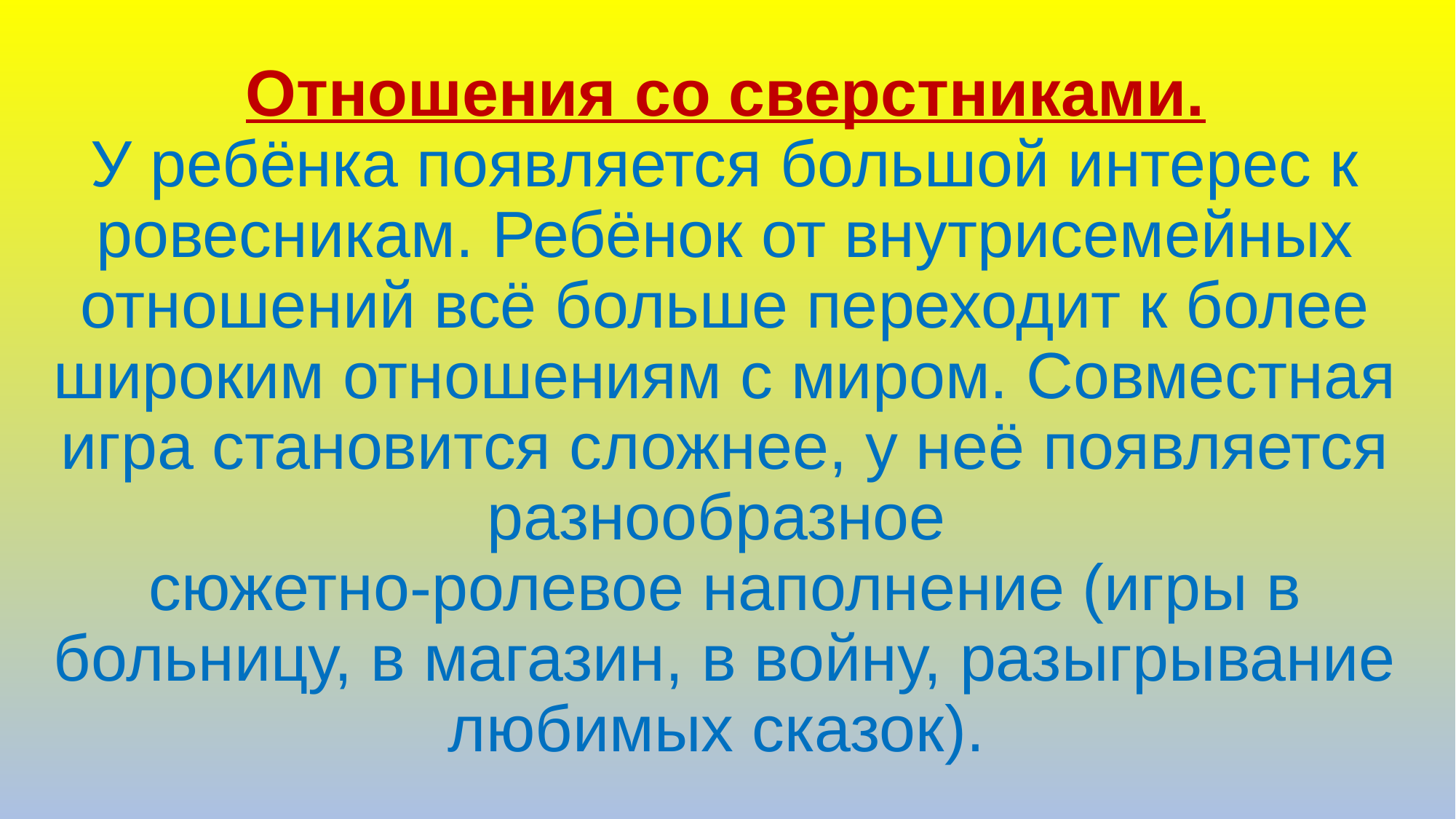

# Отношения со сверстниками. У ребёнка появляется большой интерес к ровесникам. Ребёнок от внутрисемейных отношений всё больше переходит к более широким отношениям с миром. Совместная игра становится сложнее, у неё появляется разнообразное сюжетно-ролевое наполнение (игры в больницу, в магазин, в войну, разыгрывание любимых сказок).